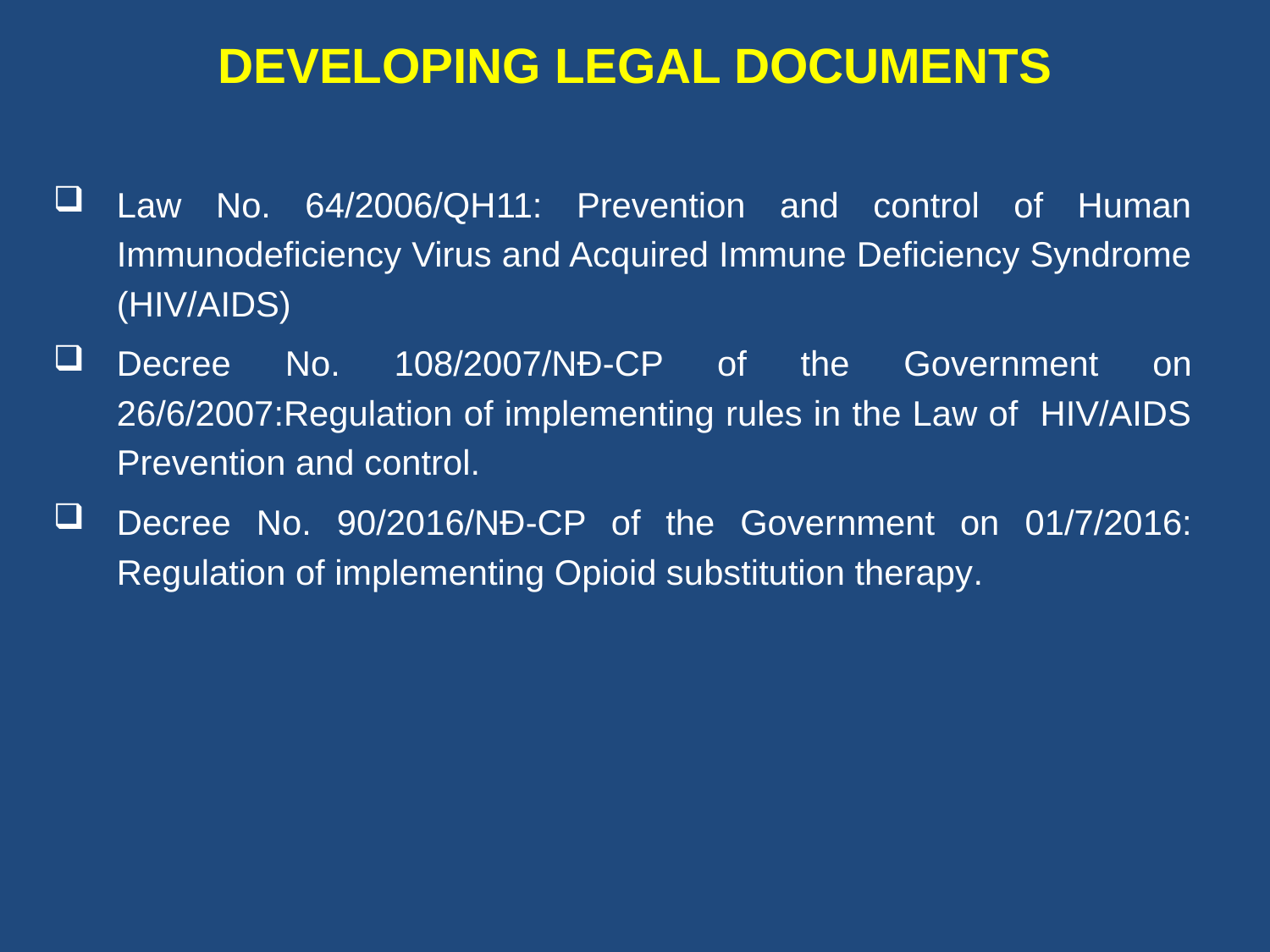

DEVELOPING LEGAL DOCUMENTS
Law No. 64/2006/QH11: Prevention and control of Human Immunodeficiency Virus and Acquired Immune Deficiency Syndrome (HIV/AIDS)
Decree No. 108/2007/NĐ-CP of the Government on 26/6/2007:Regulation of implementing rules in the Law of  HIV/AIDS Prevention and control.
Decree No. 90/2016/NĐ-CP of the Government on 01/7/2016: Regulation of implementing Opioid substitution therapy.